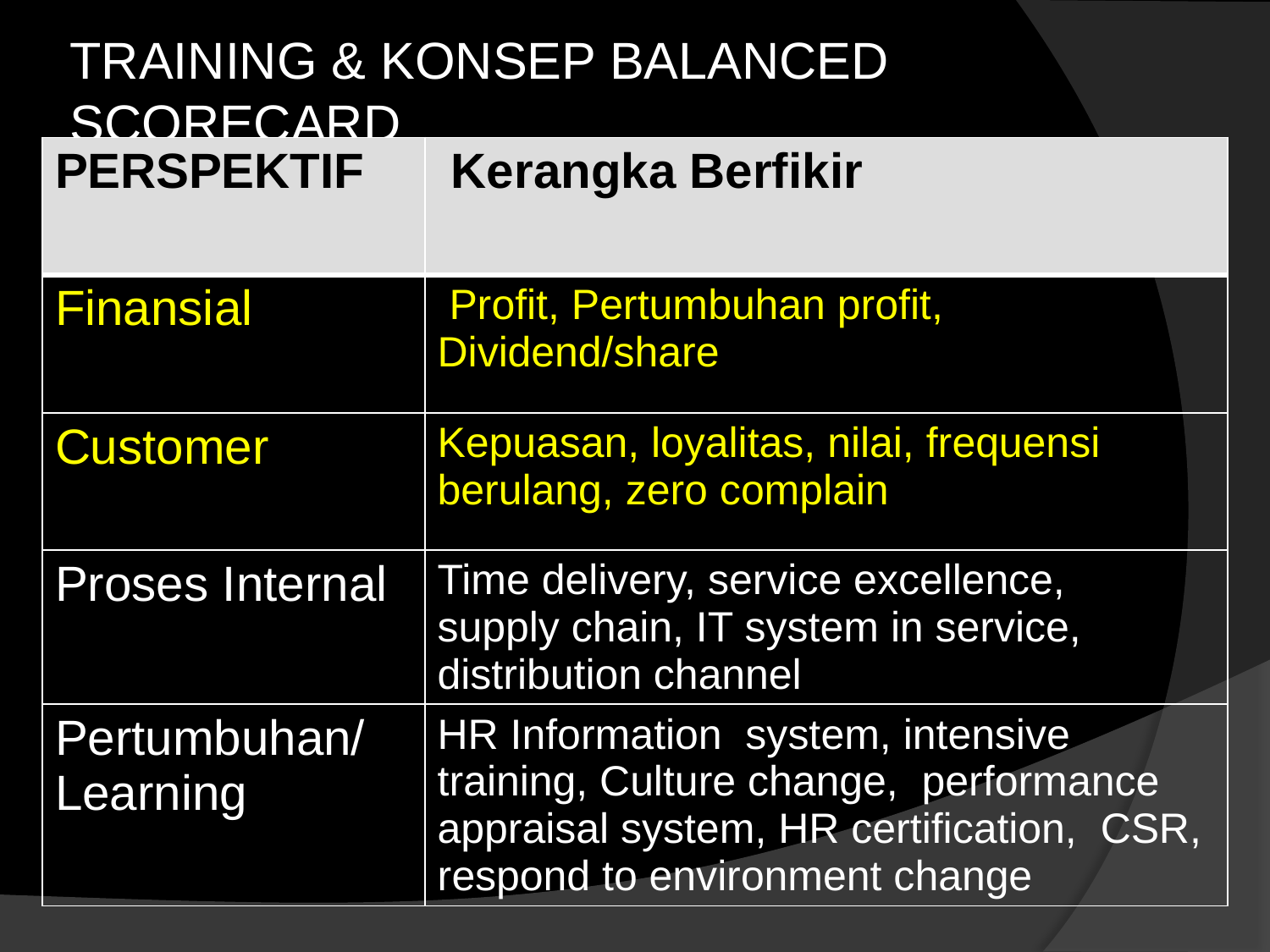

# TRAINING & KONSEP BALANCED SCORECARD
| PERSPEKTIF | Kerangka Berfikir |
| --- | --- |
| Finansial | Profit, Pertumbuhan profit, Dividend/share |
| Customer | Kepuasan, loyalitas, nilai, frequensi berulang, zero complain |
| Proses Internal | Time delivery, service excellence, supply chain, IT system in service, distribution channel |
| Pertumbuhan/ Learning | HR Information system, intensive training, Culture change, performance appraisal system, HR certification, CSR, respond to environment change |